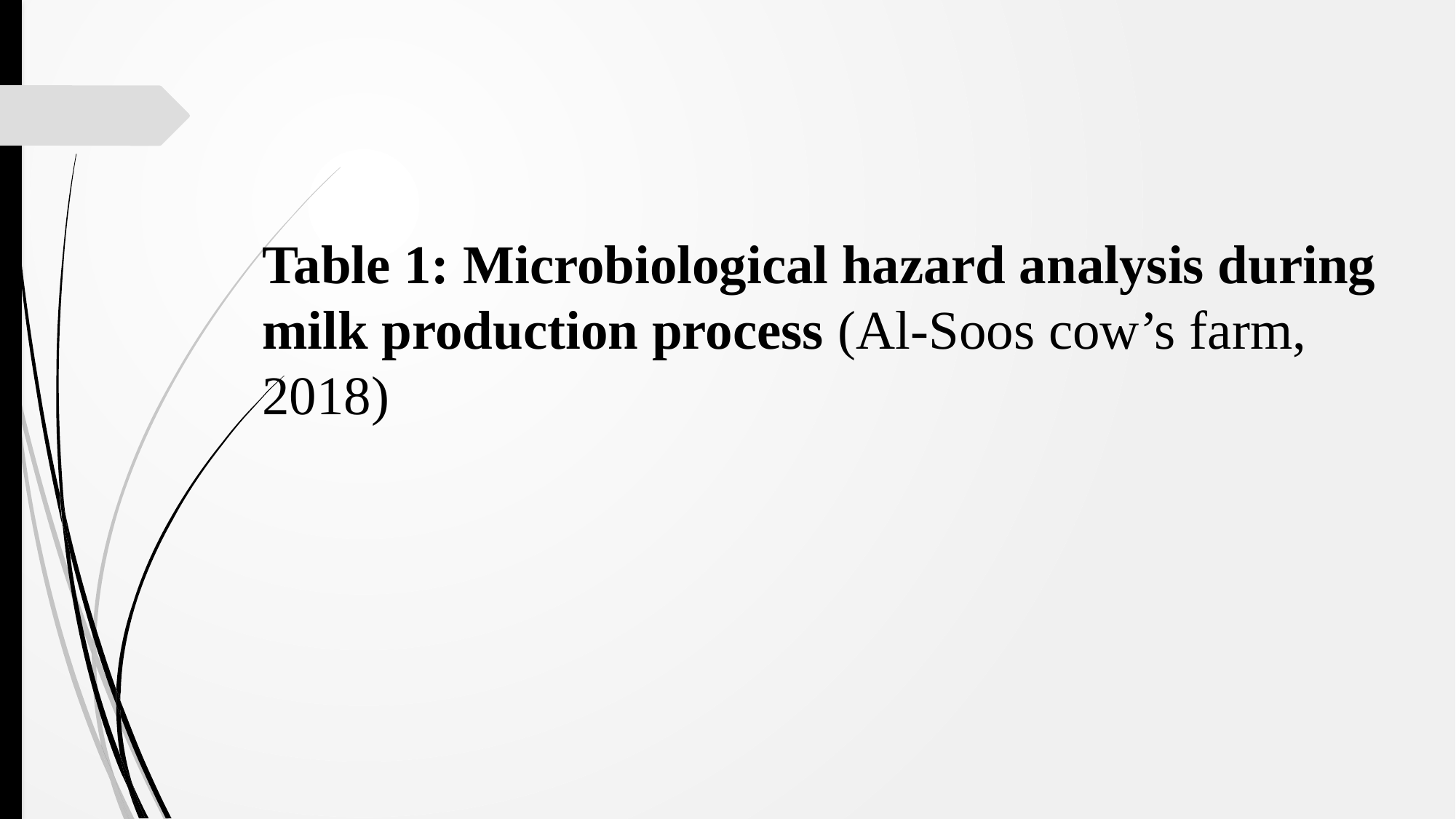

Table 1: Microbiological hazard analysis during milk production process (Al-Soos cow’s farm, 2018)